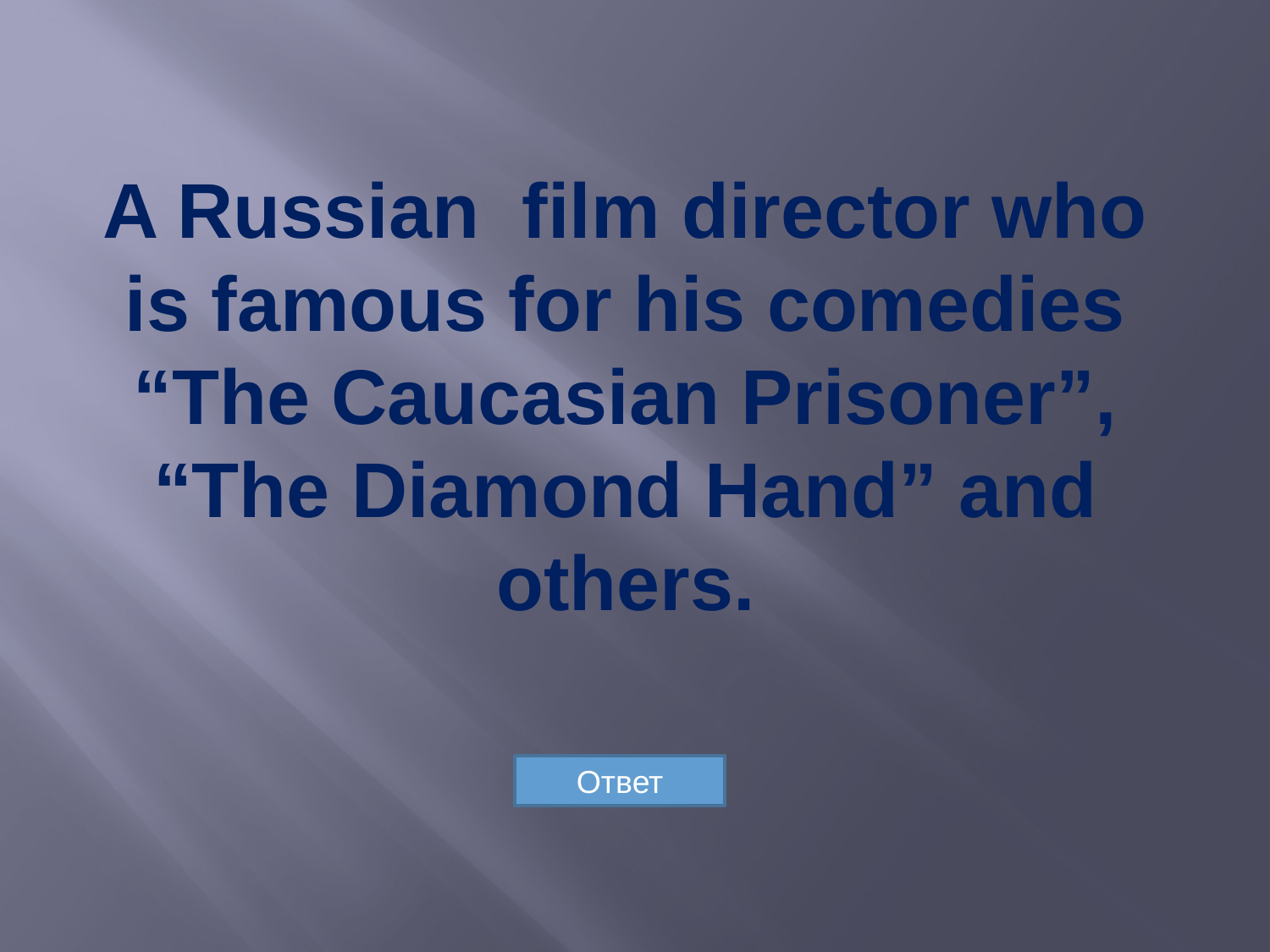

# A Russian  film director who is famous for his comedies “The Caucasian Prisoner”, “The Diamond Hand” and others.